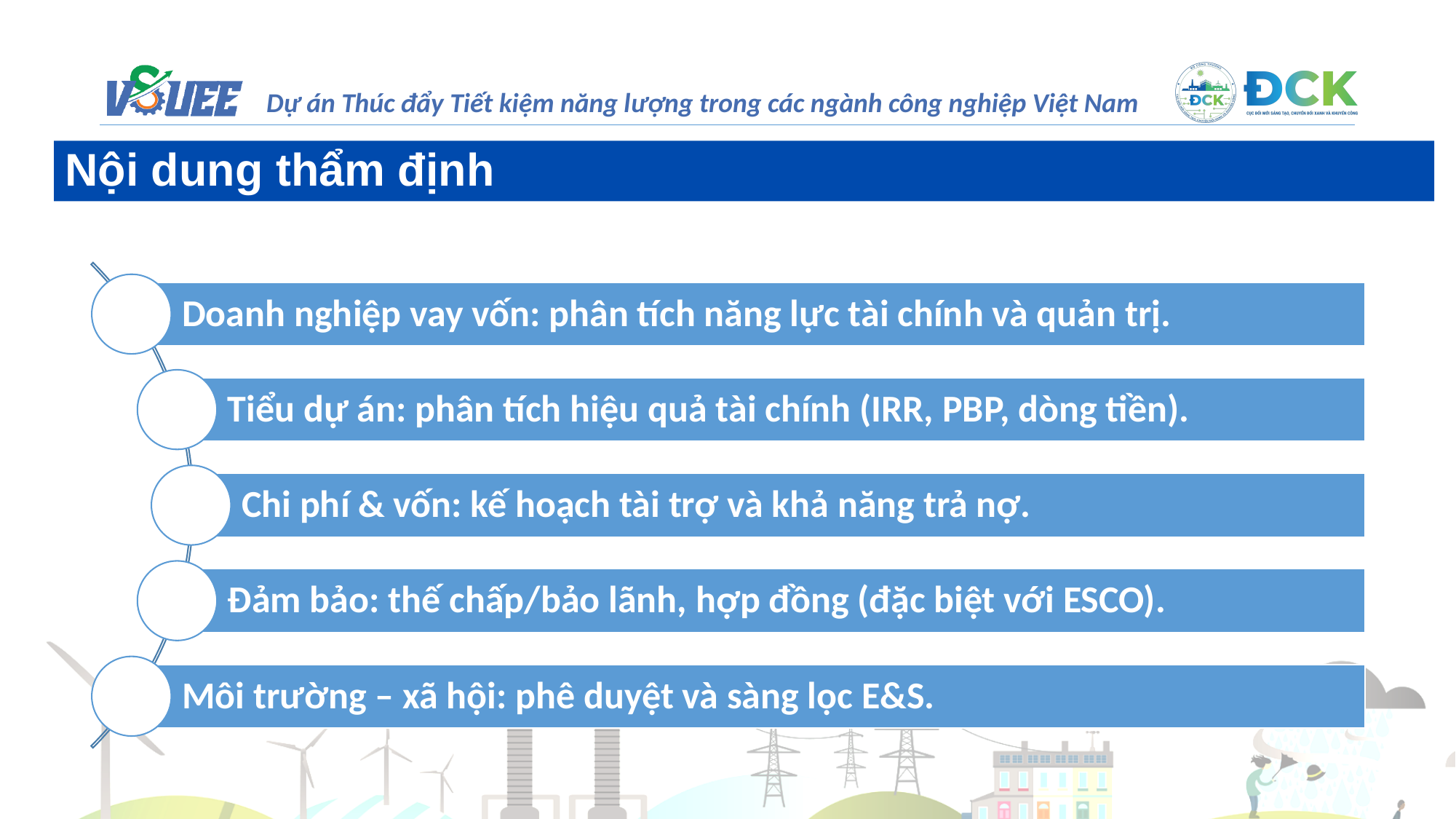

Nội dung thẩm định
Doanh nghiệp vay vốn: phân tích năng lực tài chính và quản trị.
Tiểu dự án: phân tích hiệu quả tài chính (IRR, PBP, dòng tiền).
Chi phí & vốn: kế hoạch tài trợ và khả năng trả nợ.
Đảm bảo: thế chấp/bảo lãnh, hợp đồng (đặc biệt với ESCO).
Môi trường – xã hội: phê duyệt và sàng lọc E&S.